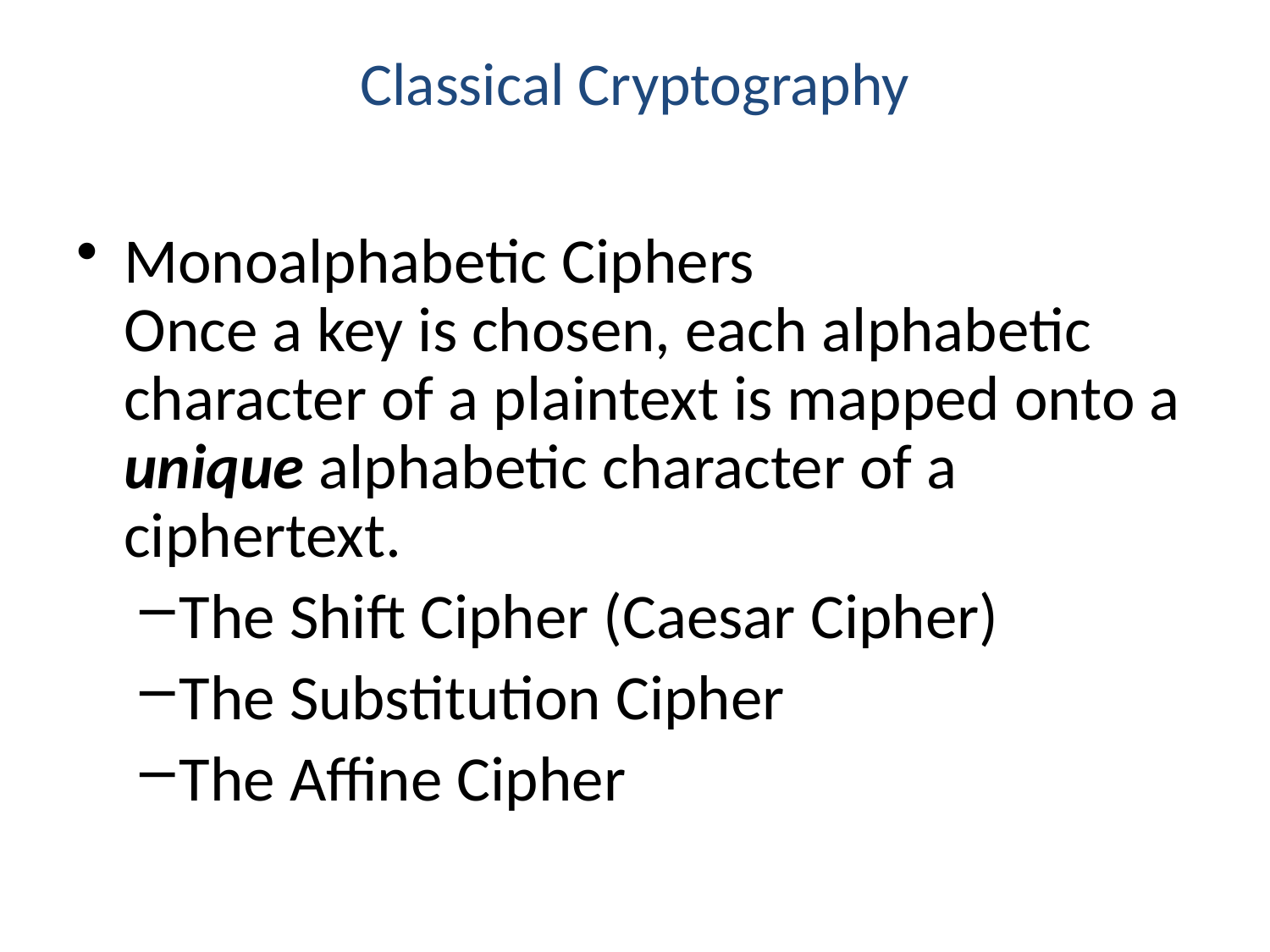

# Classical Cryptography
Monoalphabetic Ciphers
Once a key is chosen, each alphabetic character of a plaintext is mapped onto a unique alphabetic character of a ciphertext.
The Shift Cipher (Caesar Cipher)
The Substitution Cipher
The Affine Cipher